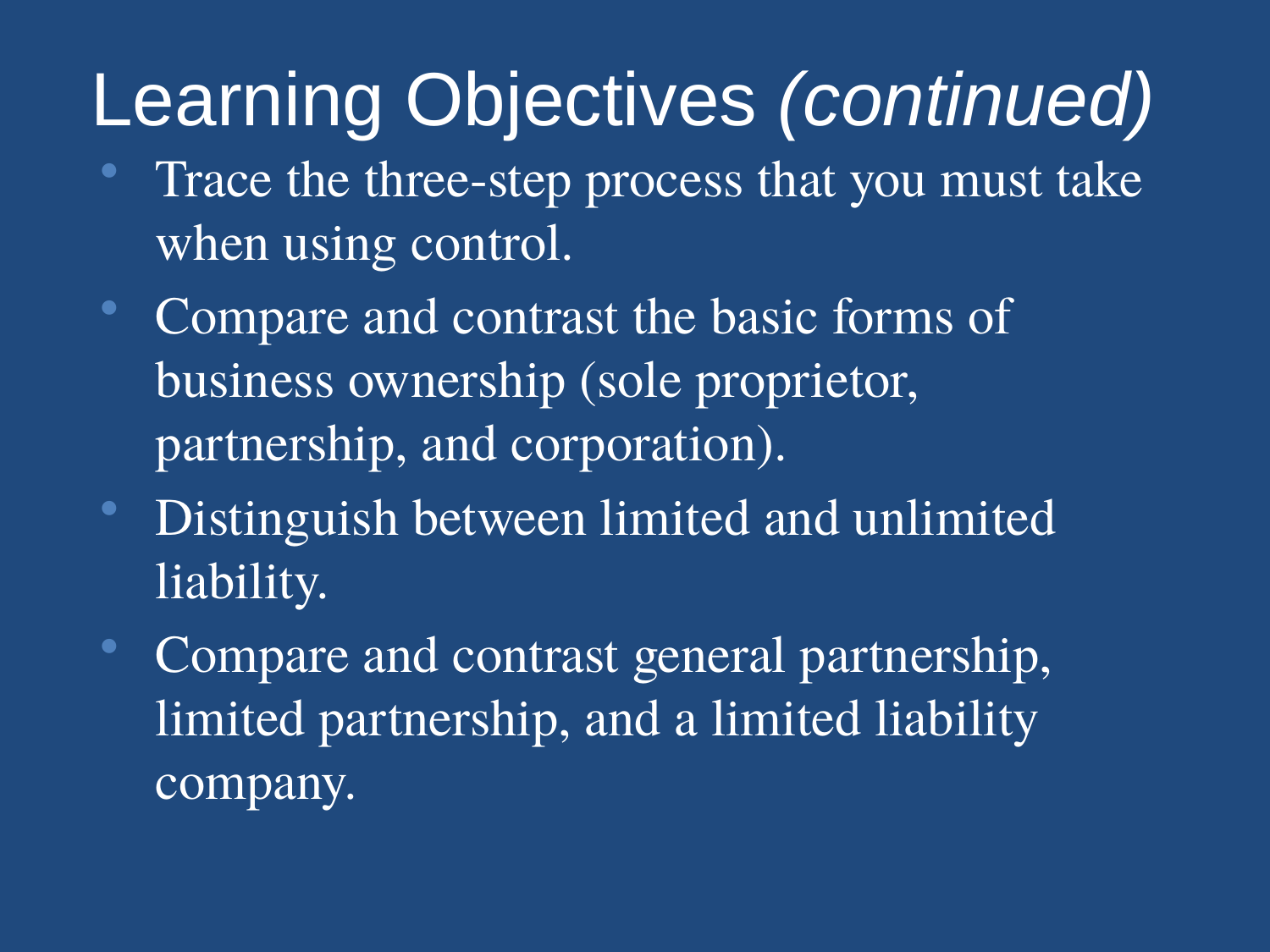

# Learning Objectives (continued)
Trace the three-step process that you must take when using control.
Compare and contrast the basic forms of business ownership (sole proprietor, partnership, and corporation).
Distinguish between limited and unlimited liability.
Compare and contrast general partnership, limited partnership, and a limited liability company.